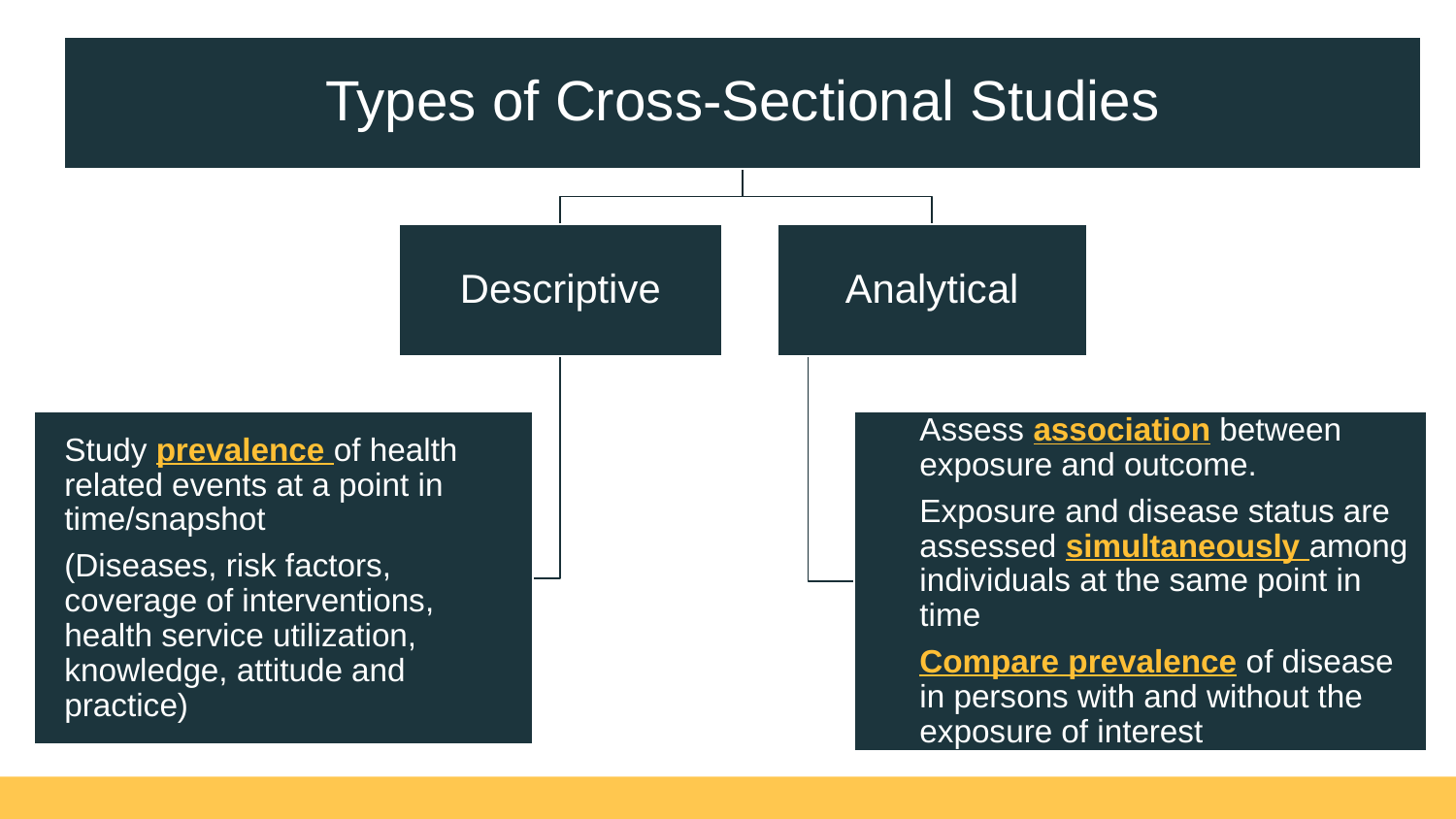

Types of Cross-Sectional Studies
Descriptive
Study prevalence of health related events at a point in time/snapshot
(Diseases, risk factors, coverage of interventions, health service utilization, knowledge, attitude and practice)
Analytical
Assess association between exposure and outcome.
Exposure and disease status are assessed simultaneously among individuals at the same point in time
Compare prevalence of disease in persons with and without the exposure of interest